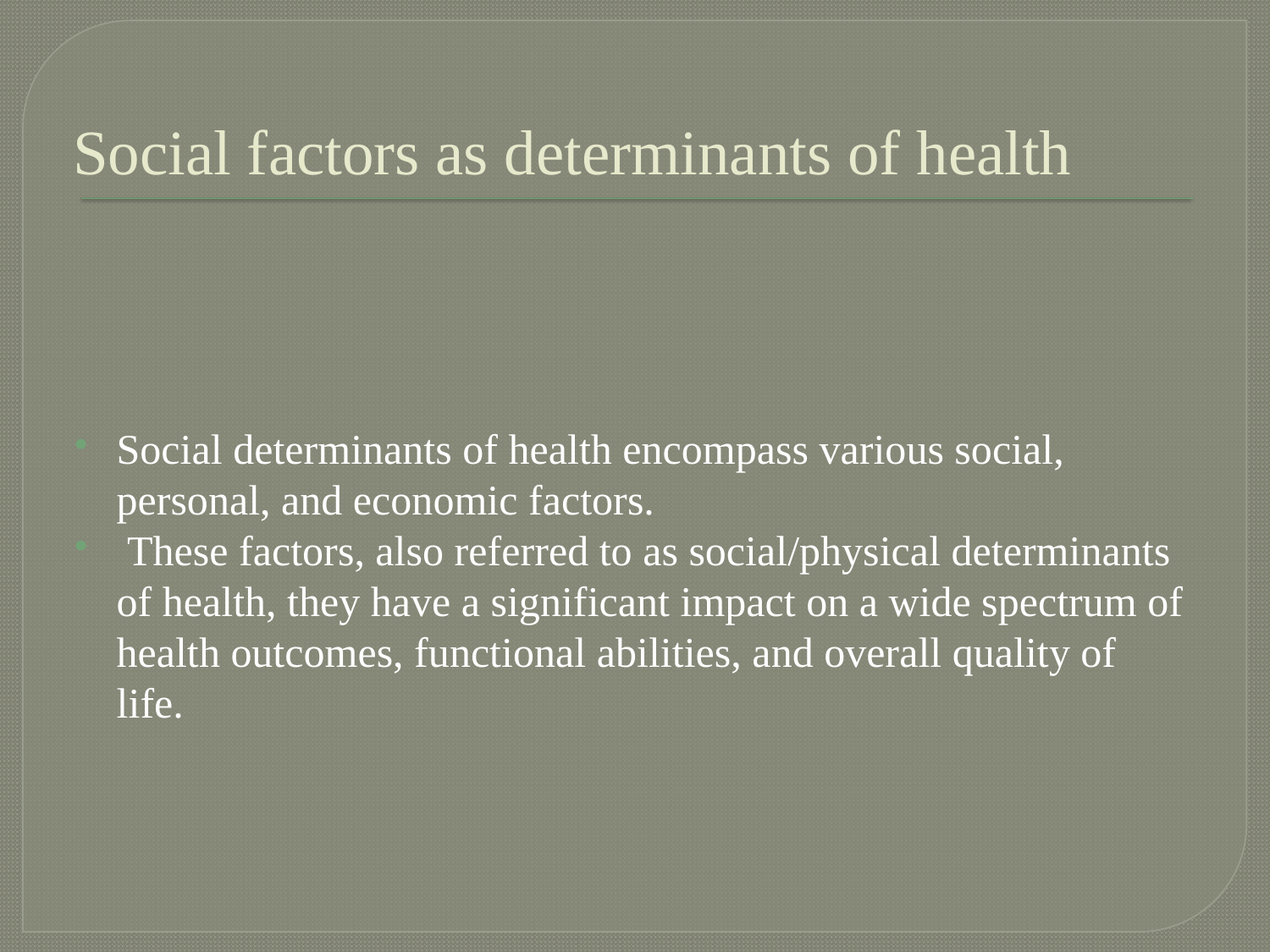

# Social factors as determinants of health
Social determinants of health encompass various social, personal, and economic factors.
 These factors, also referred to as social/physical determinants of health, they have a significant impact on a wide spectrum of health outcomes, functional abilities, and overall quality of life.